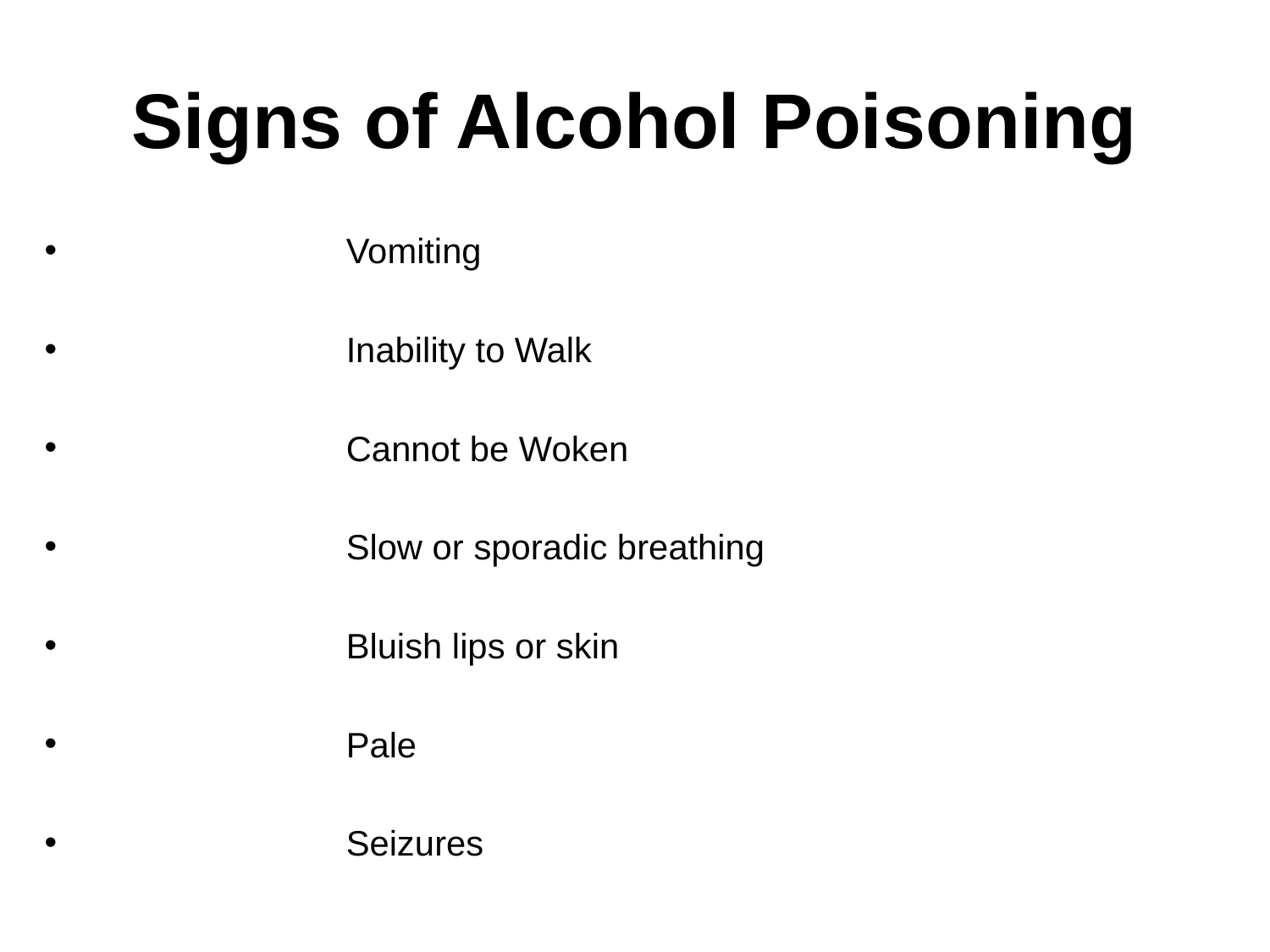

# Signs of Alcohol Poisoning
		Vomiting

		Inability to Walk

		Cannot be Woken

		Slow or sporadic breathing

		Bluish lips or skin

		Pale

		Seizures

What would you want a friend to

do if this happened to you??